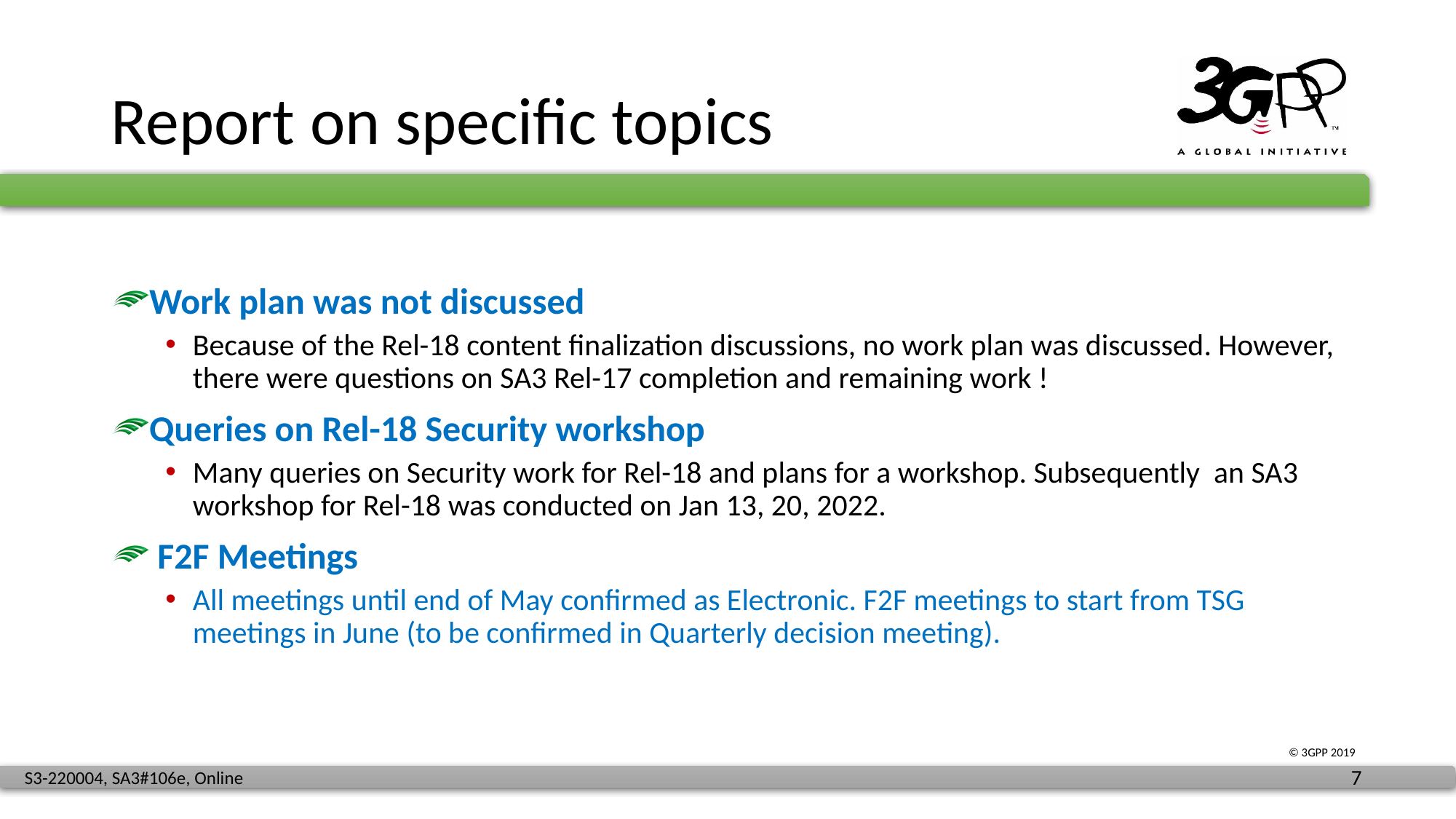

# Report on specific topics

Work plan was not discussed
Because of the Rel-18 content finalization discussions, no work plan was discussed. However, there were questions on SA3 Rel-17 completion and remaining work !
Queries on Rel-18 Security workshop
Many queries on Security work for Rel-18 and plans for a workshop. Subsequently  an SA3 workshop for Rel-18 was conducted on Jan 13, 20, 2022.
 F2F Meetings
All meetings until end of May confirmed as Electronic. F2F meetings to start from TSG meetings in June (to be confirmed in Quarterly decision meeting).